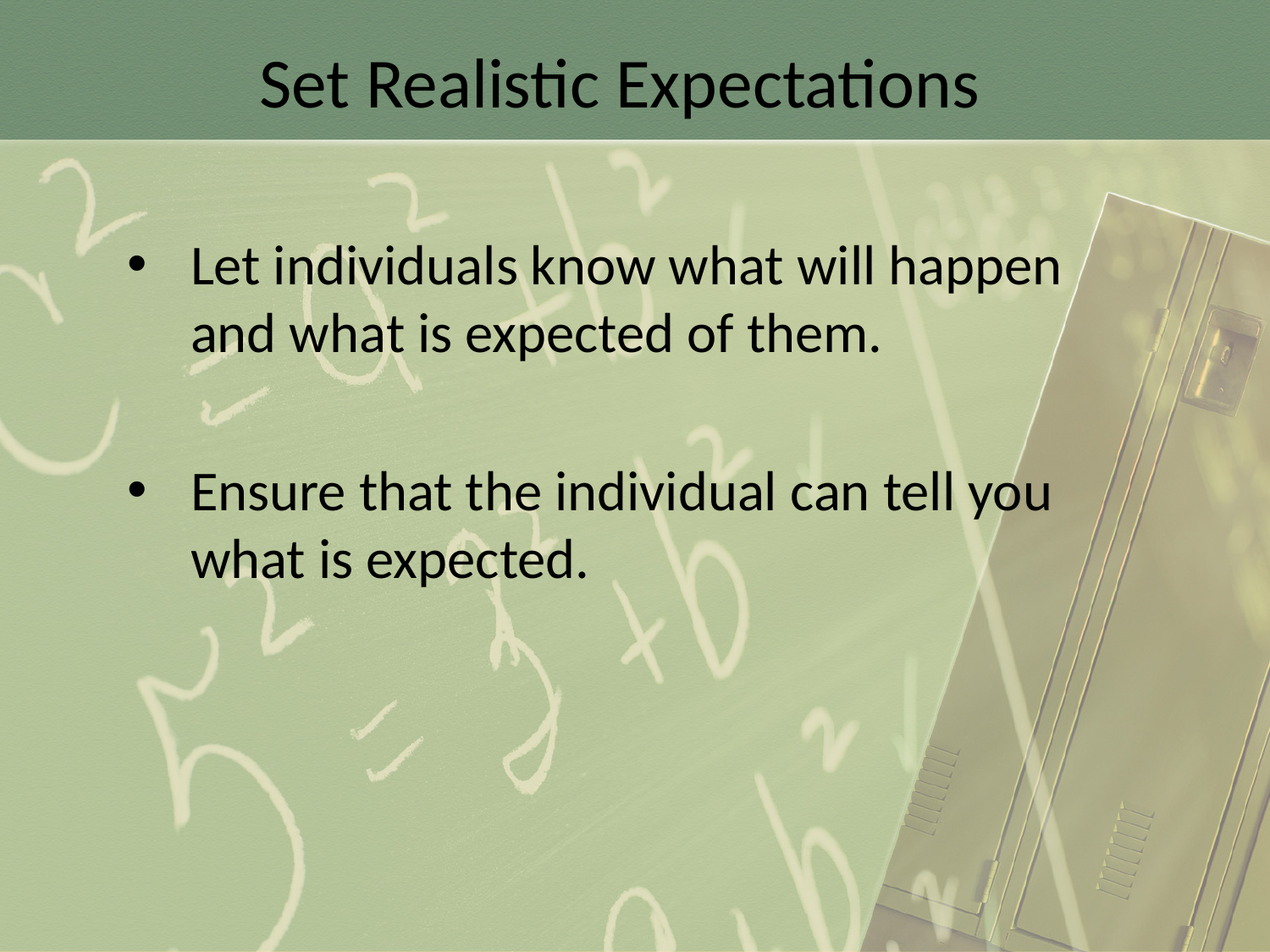

# Set Realistic Expectations
Let individuals know what will happen and what is expected of them.

Ensure that the individual can tell you what is expected.